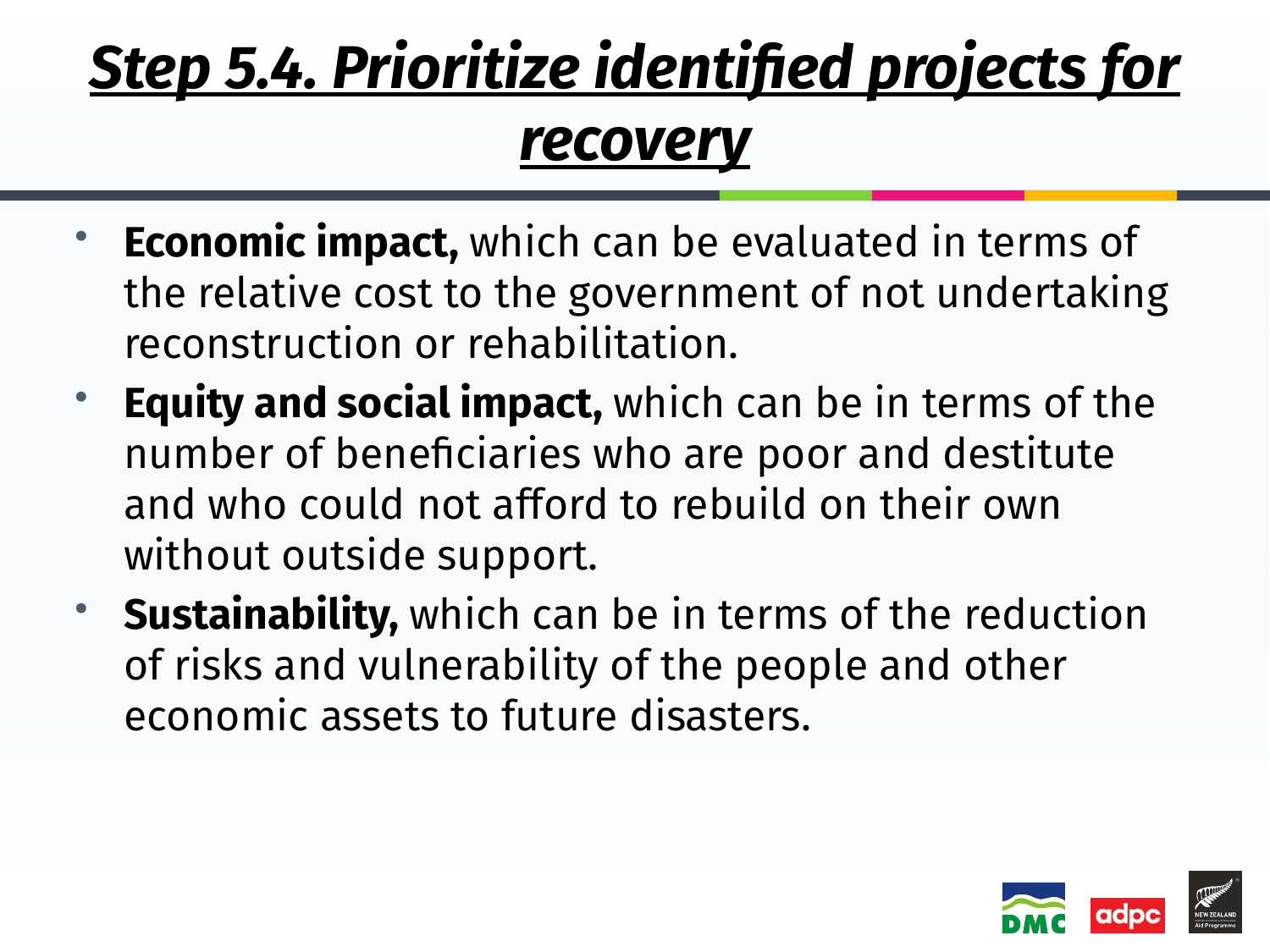

# Step 5.4. Prioritize identified projects for recovery
Economic impact, which can be evaluated in terms of the relative cost to the government of not undertaking reconstruction or rehabilitation.
Equity and social impact, which can be in terms of the number of beneficiaries who are poor and destitute and who could not afford to rebuild on their own without outside support.
Sustainability, which can be in terms of the reduction of risks and vulnerability of the people and other economic assets to future disasters.